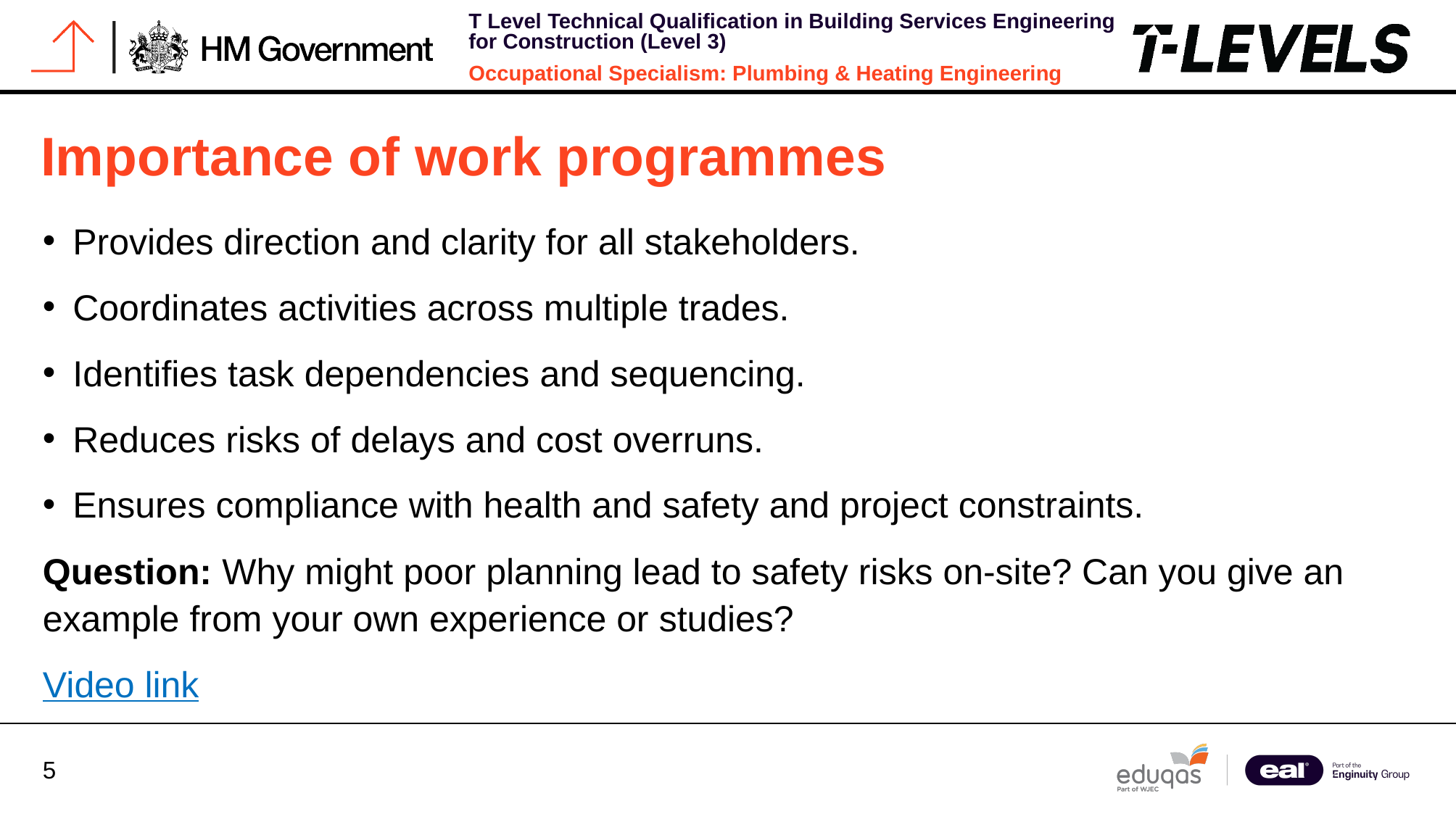

# Importance of work programmes
Provides direction and clarity for all stakeholders.
Coordinates activities across multiple trades.
Identifies task dependencies and sequencing.
Reduces risks of delays and cost overruns.
Ensures compliance with health and safety and project constraints.
Question: Why might poor planning lead to safety risks on-site? Can you give an example from your own experience or studies?
Video link